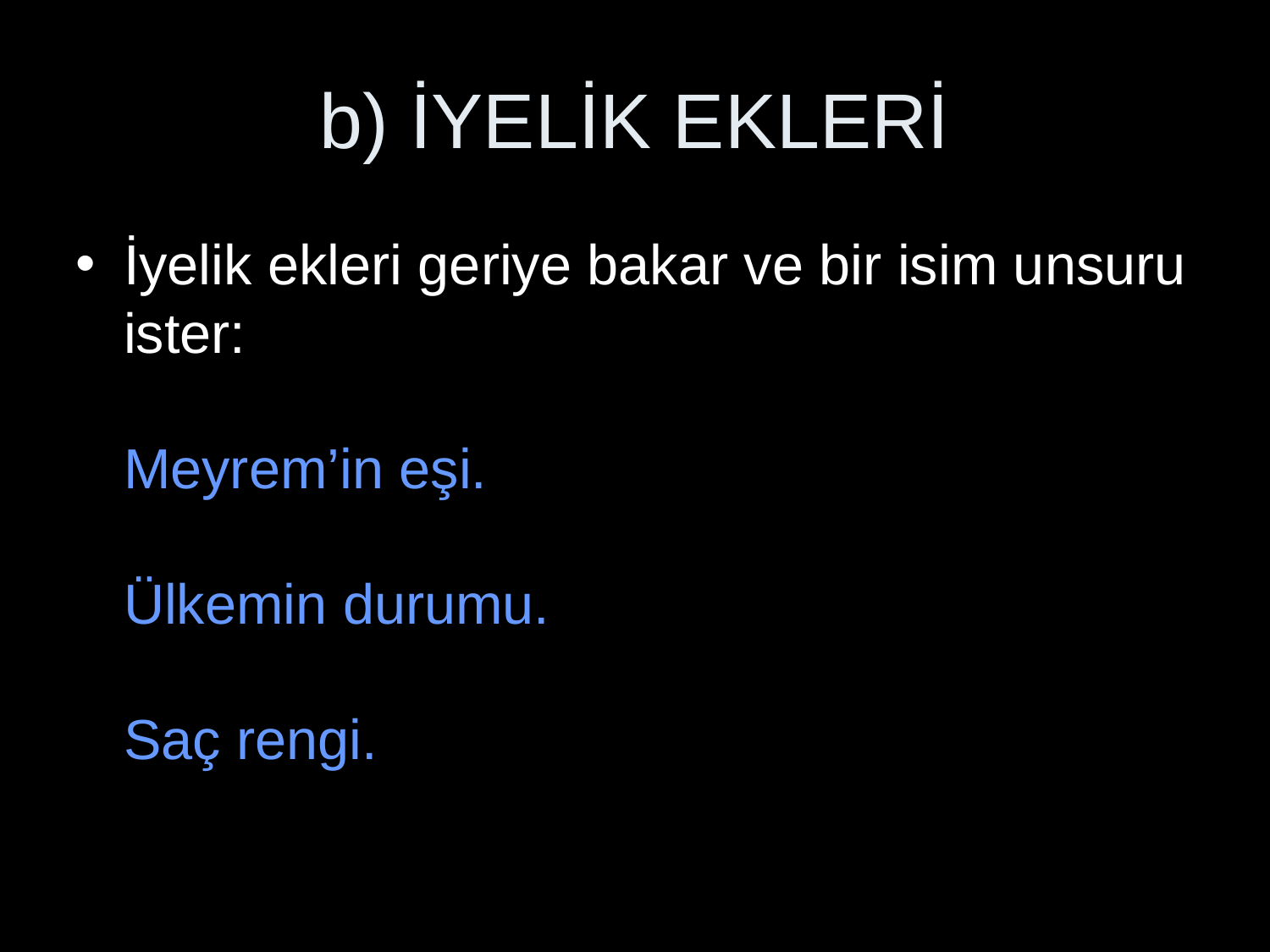

# b) İYELİK EKLERİ
İyelik ekleri geriye bakar ve bir isim unsuru ister:
Meyrem’in eşi.
Ülkemin durumu.
Saç rengi.